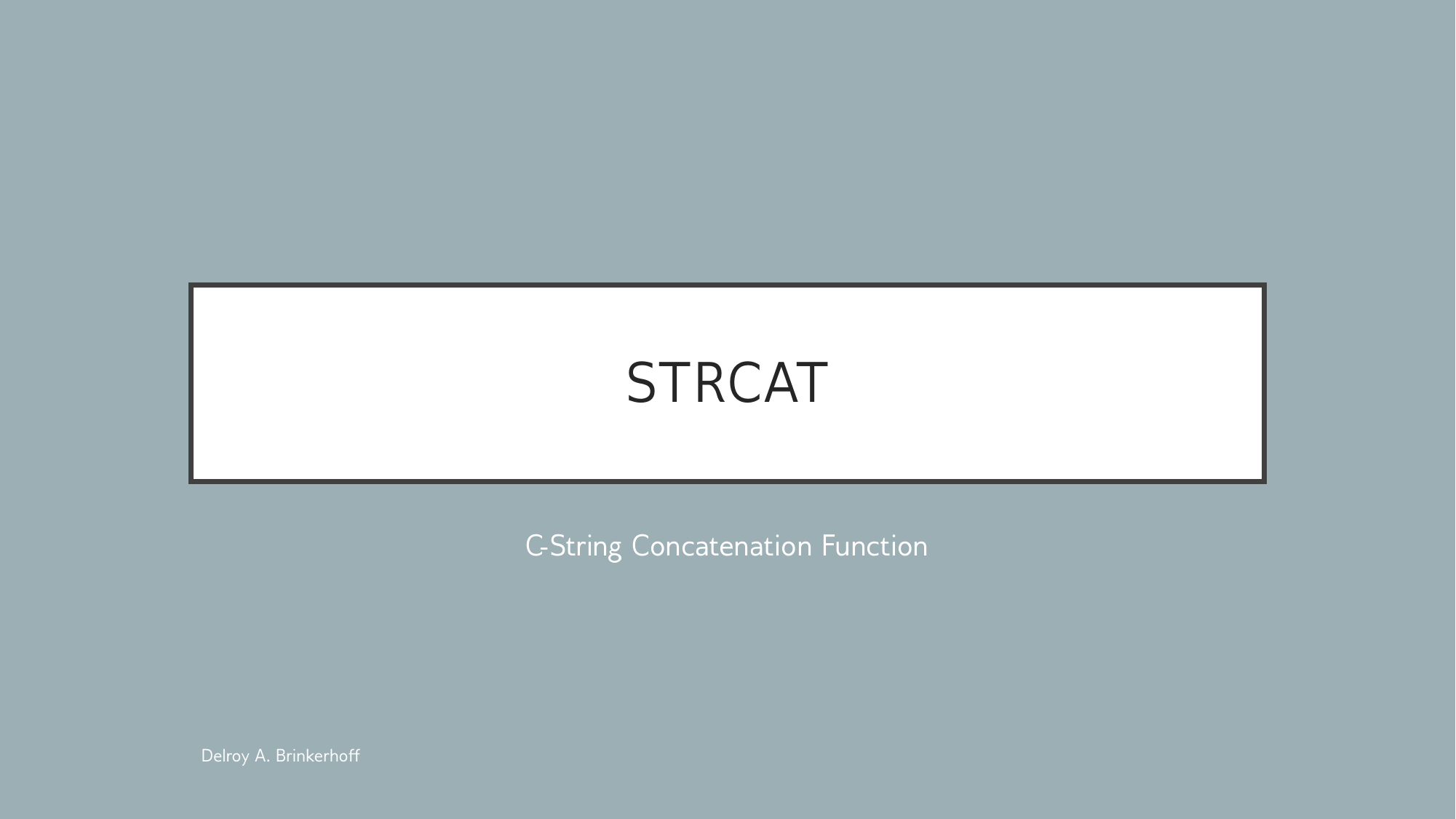

# Strcat
C-String Concatenation Function
Delroy A. Brinkerhoff